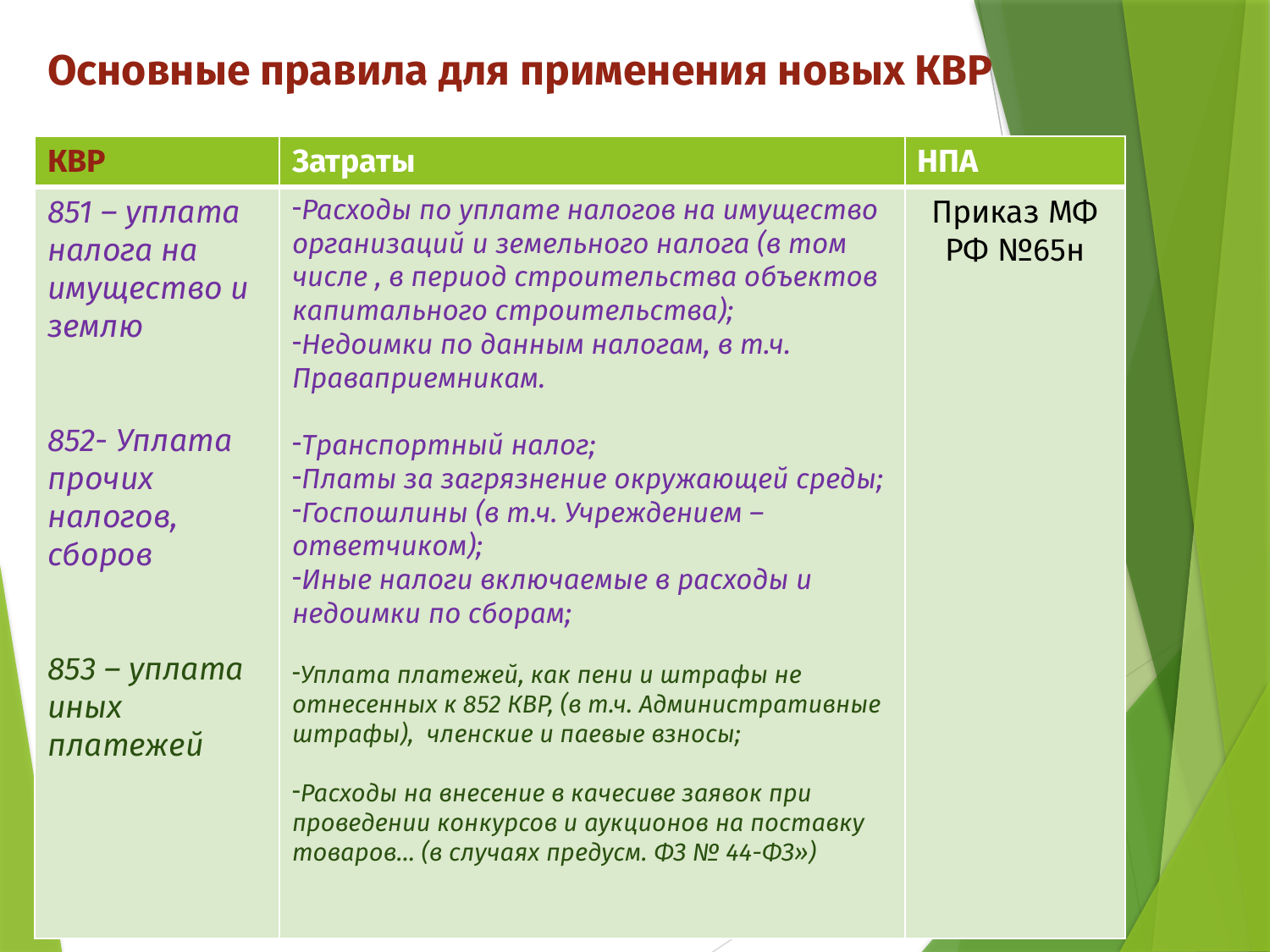

# Основные правила для применения новых КВР
| КВР | Затраты | НПА |
| --- | --- | --- |
| 851 – уплата налога на имущество и землю 852- Уплата прочих налогов, сборов 853 – уплата иных платежей | Расходы по уплате налогов на имущество организаций и земельного налога (в том числе , в период строительства объектов капитального строительства); Недоимки по данным налогам, в т.ч. Праваприемникам. Транспортный налог; Платы за загрязнение окружающей среды; Госпошлины (в т.ч. Учреждением –ответчиком); Иные налоги включаемые в расходы и недоимки по сборам; Уплата платежей, как пени и штрафы не отнесенных к 852 КВР, (в т.ч. Административные штрафы), членские и паевые взносы; Расходы на внесение в качесиве заявок при проведении конкурсов и аукционов на поставку товаров… (в случаях предусм. ФЗ № 44-ФЗ») | Приказ МФ РФ №65н |